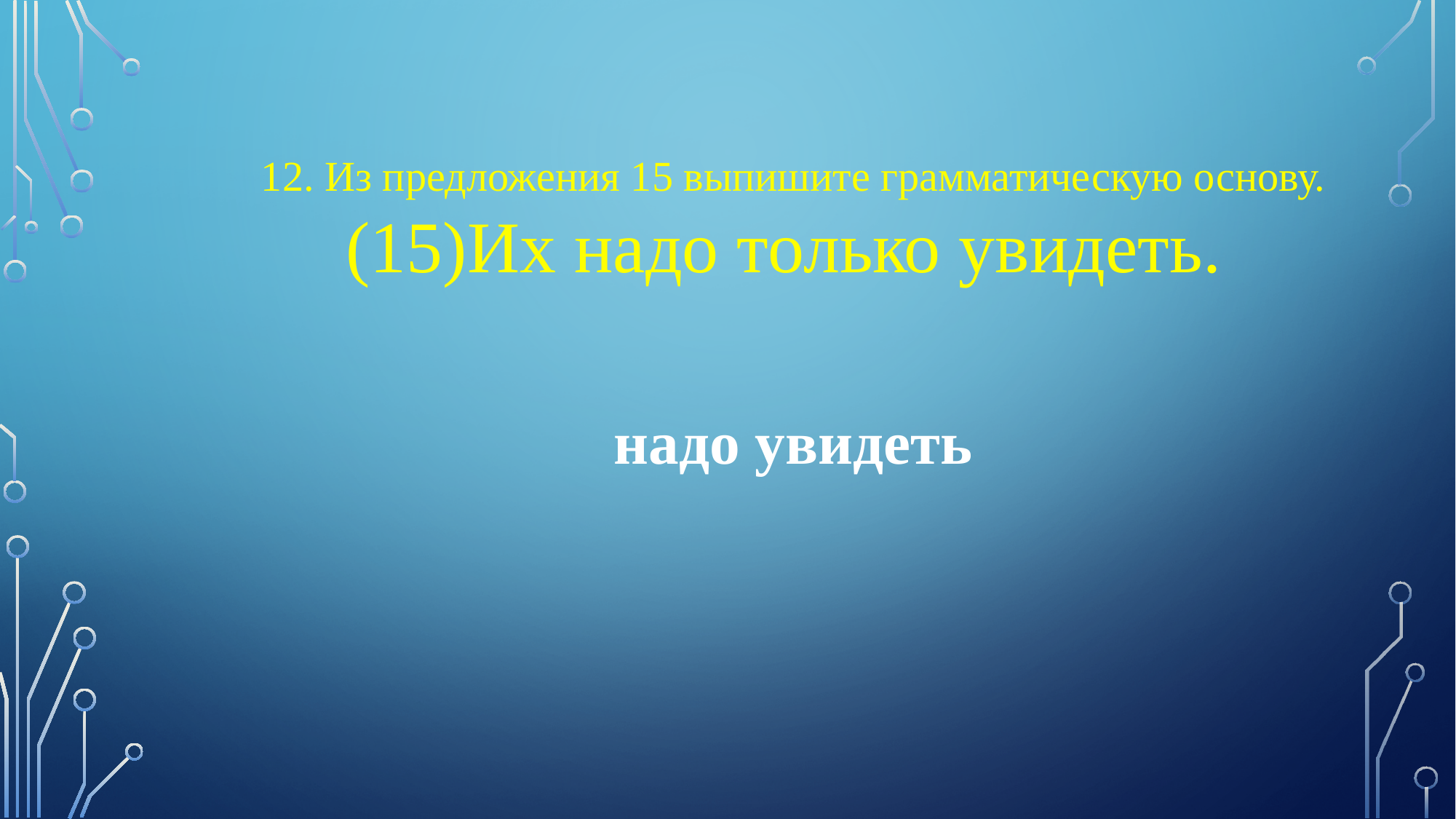

12. Из предложения 15 выпишите грамматическую основу.
(15)Их надо только увидеть.

надо увидеть